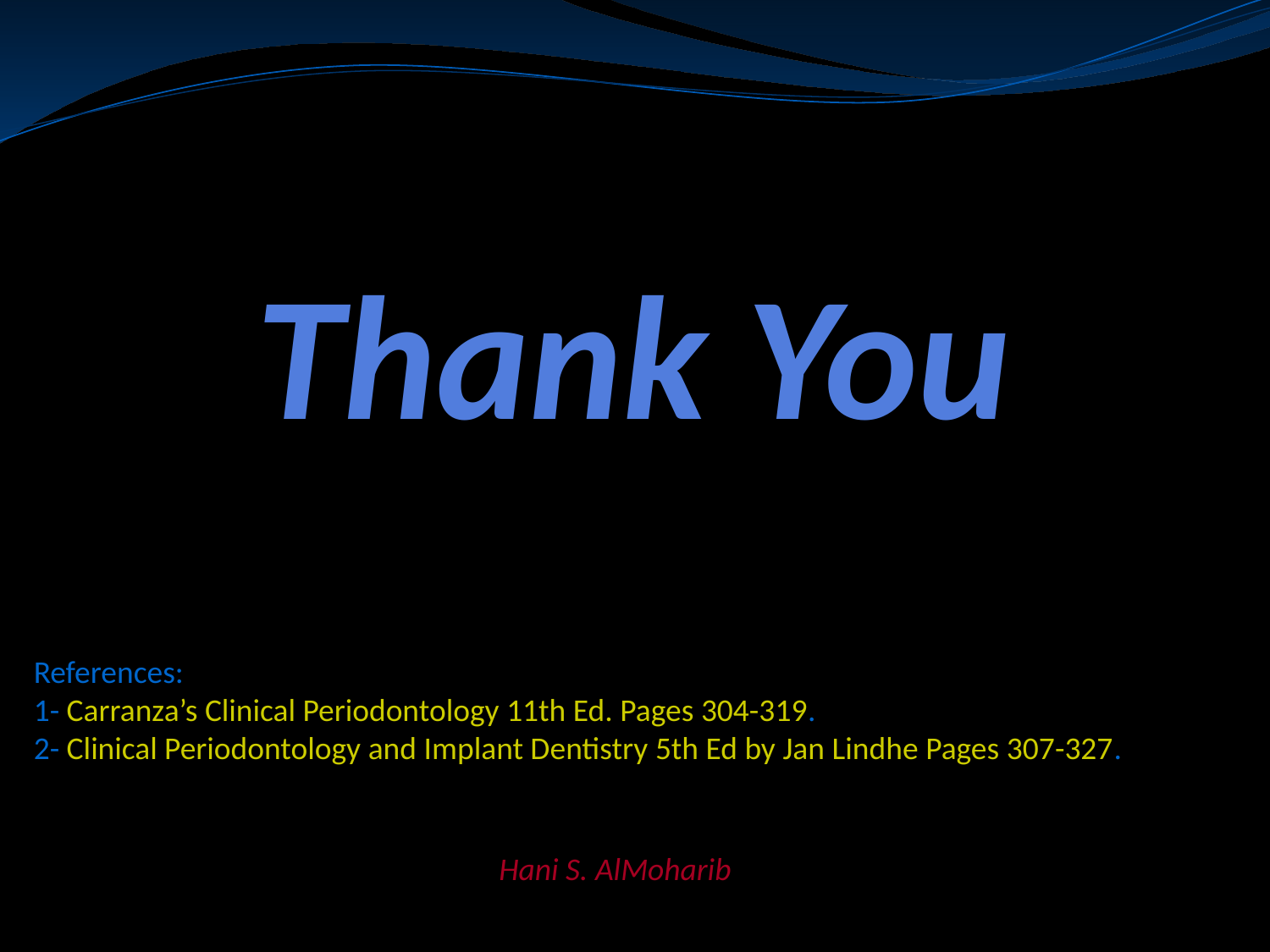

# Thank You
References:
1- Carranza’s Clinical Periodontology 11th Ed. Pages 304-319.
2- Clinical Periodontology and Implant Dentistry 5th Ed by Jan Lindhe Pages 307-327.
Hani S. AlMoharib